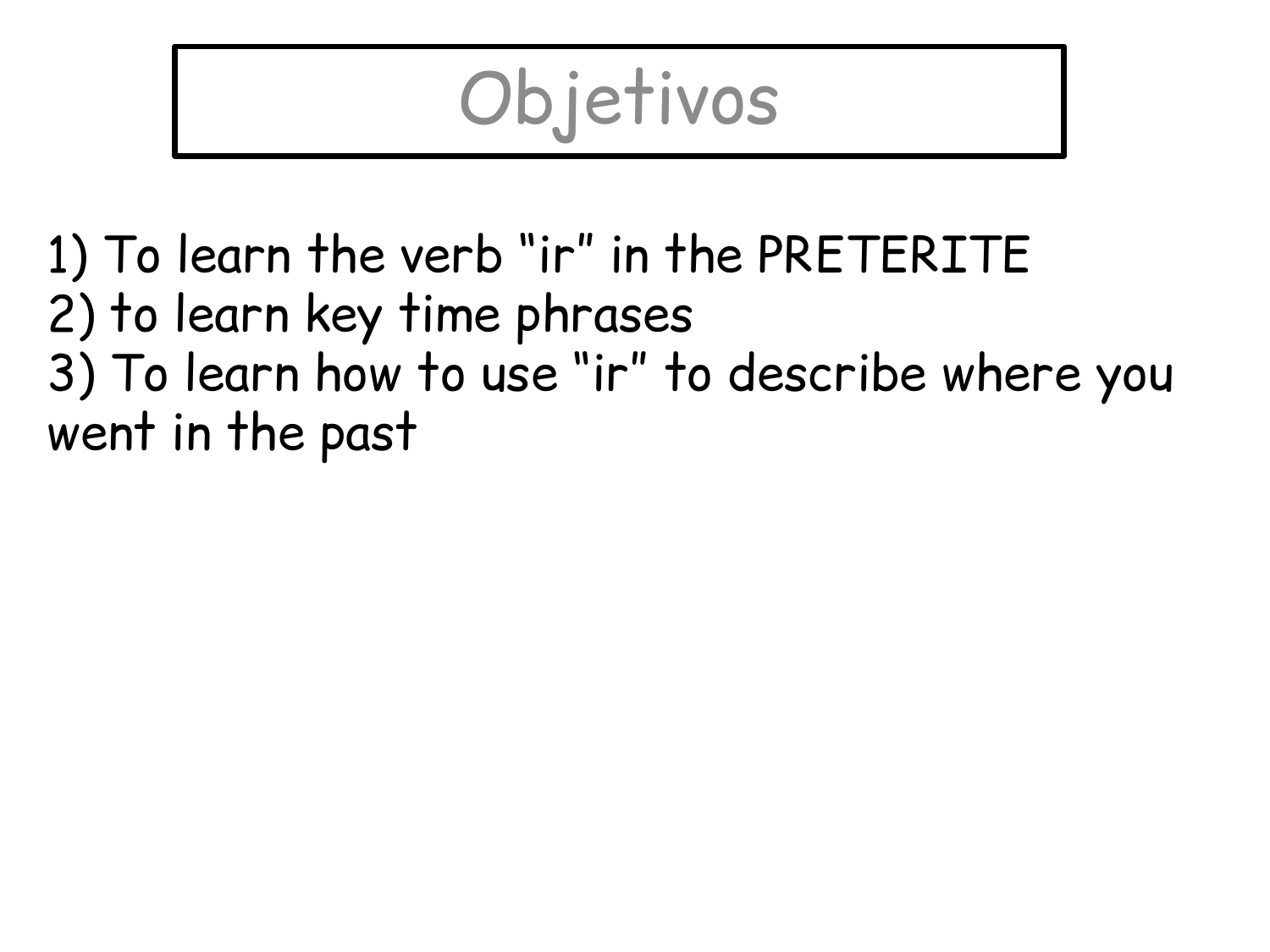

Objetivos
1) To learn the verb “ir” in the PRETERITE
2) to learn key time phrases
3) To learn how to use “ir” to describe where you went in the past